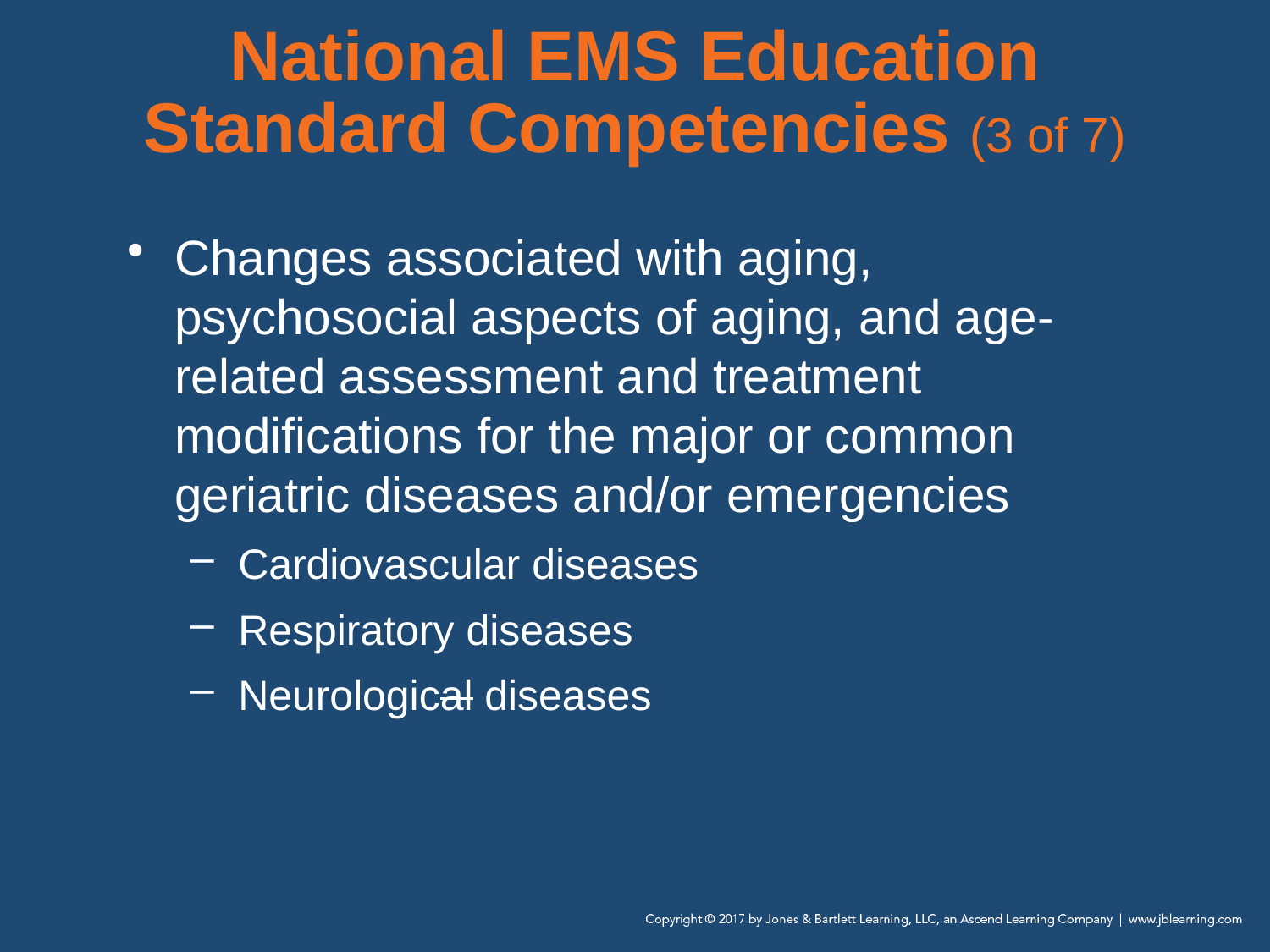

# National EMS Education Standard Competencies (3 of 7)
Changes associated with aging, psychosocial aspects of aging, and age-related assessment and treatment modifications for the major or common geriatric diseases and/or emergencies
Cardiovascular diseases
Respiratory diseases
Neurological diseases